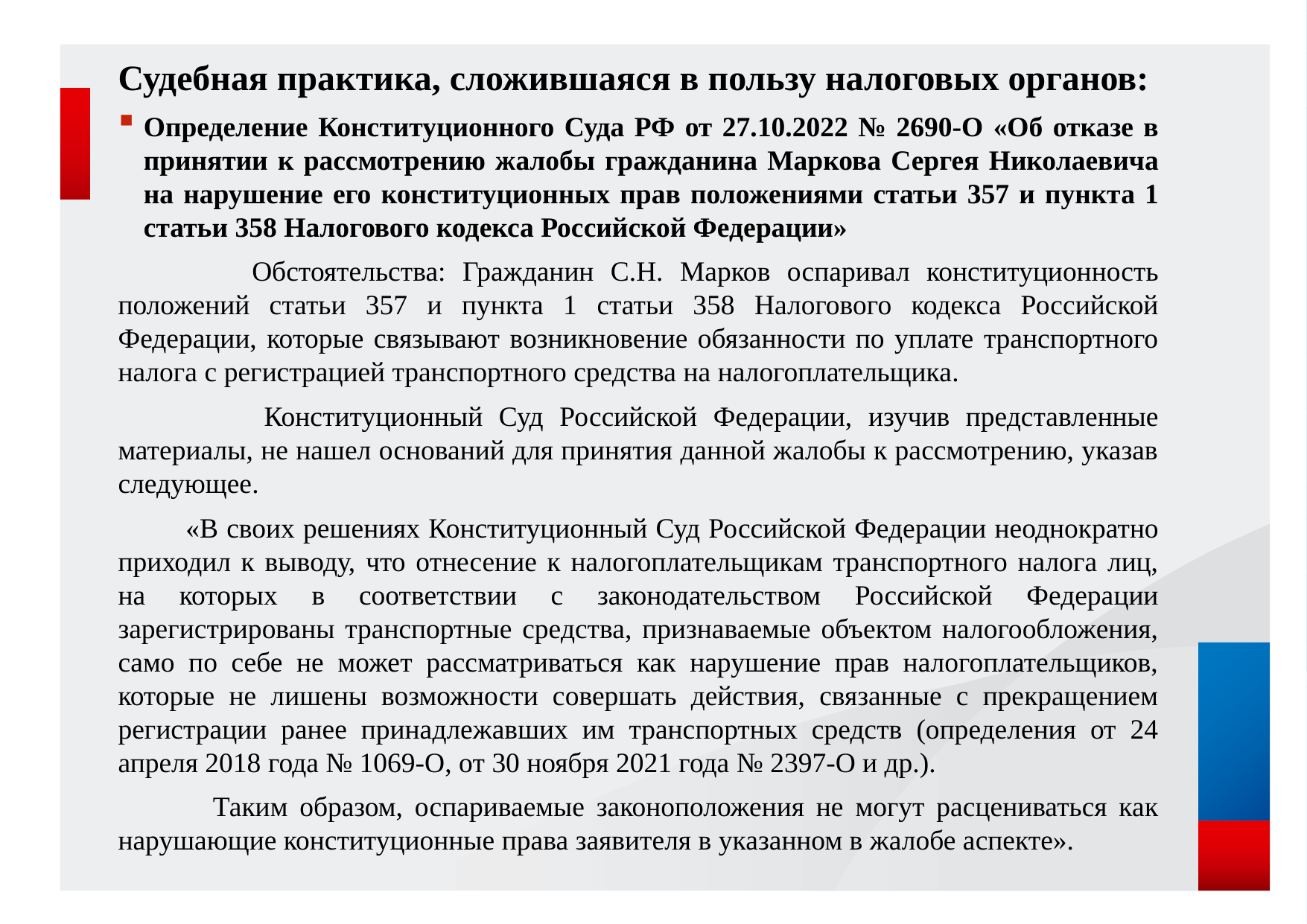

Судебная практика, сложившаяся в пользу налоговых органов:
Определение Конституционного Суда РФ от 27.10.2022 № 2690-О «Об отказе в принятии к рассмотрению жалобы гражданина Маркова Сергея Николаевича на нарушение его конституционных прав положениями статьи 357 и пункта 1 статьи 358 Налогового кодекса Российской Федерации»
        Обстоятельства: Гражданин С.Н. Марков оспаривал конституционность положений статьи 357 и пункта 1 статьи 358 Налогового кодекса Российской Федерации, которые связывают возникновение обязанности по уплате транспортного налога с регистрацией транспортного средства на налогоплательщика.
         Конституционный Суд Российской Федерации, изучив представленные материалы, не нашел оснований для принятия данной жалобы к рассмотрению, указав следующее.
        «В своих решениях Конституционный Суд Российской Федерации неоднократно приходил к выводу, что отнесение к налогоплательщикам транспортного налога лиц, на которых в соответствии с законодательством Российской Федерации зарегистрированы транспортные средства, признаваемые объектом налогообложения, само по себе не может рассматриваться как нарушение прав налогоплательщиков, которые не лишены возможности совершать действия, связанные с прекращением регистрации ранее принадлежавших им транспортных средств (определения от 24 апреля 2018 года № 1069-О, от 30 ноября 2021 года № 2397-О и др.).
        Таким образом, оспариваемые законоположения не могут расцениваться как нарушающие конституционные права заявителя в указанном в жалобе аспекте».
5